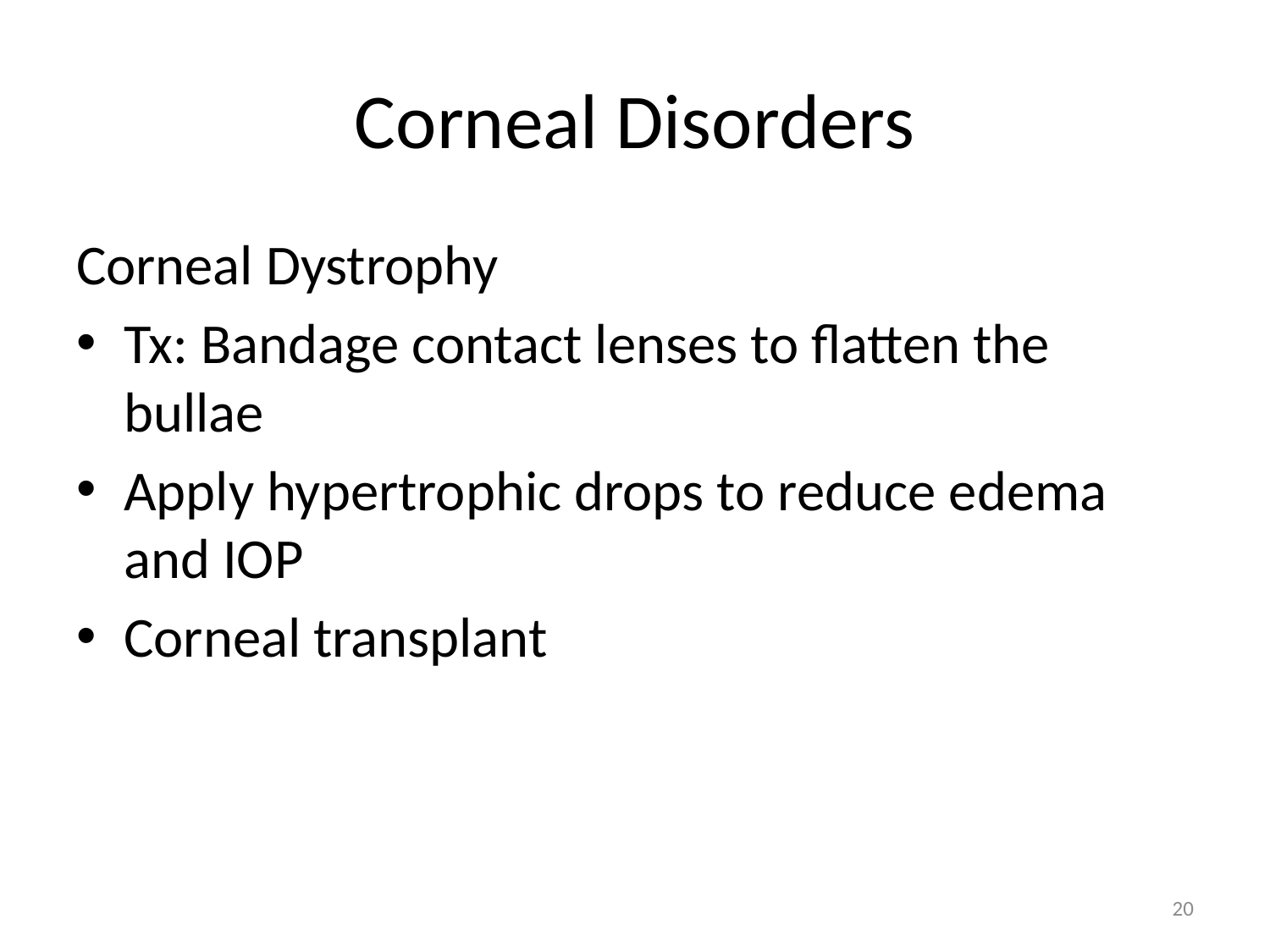

# Corneal Disorders
Corneal Dystrophy
Tx: Bandage contact lenses to flatten the bullae
Apply hypertrophic drops to reduce edema and IOP
Corneal transplant

20